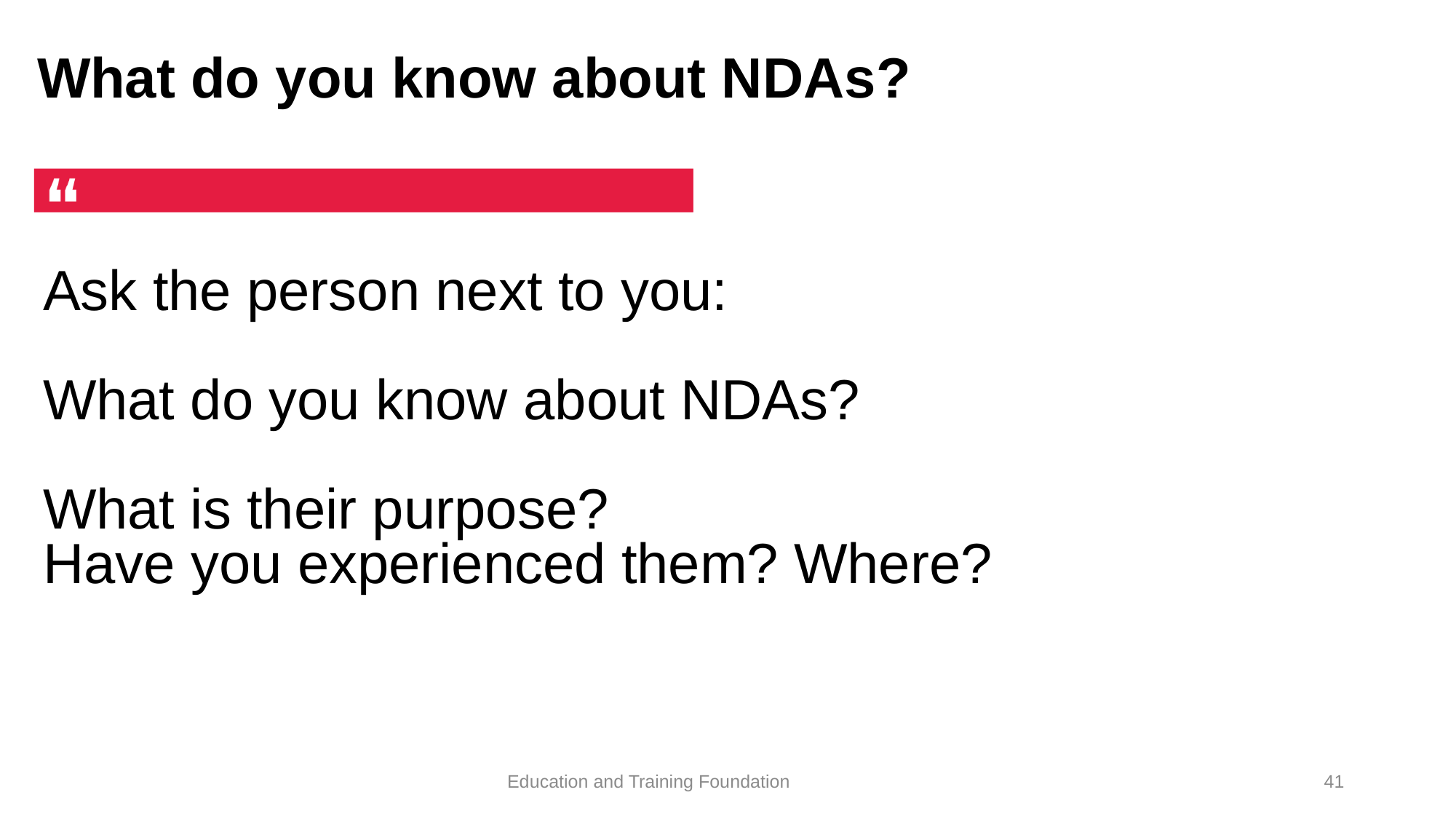

# What do you know about NDAs?
Ask the person next to you:

What do you know about NDAs?

What is their purpose?
Have you experienced them? Where?
41
Education and Training Foundation